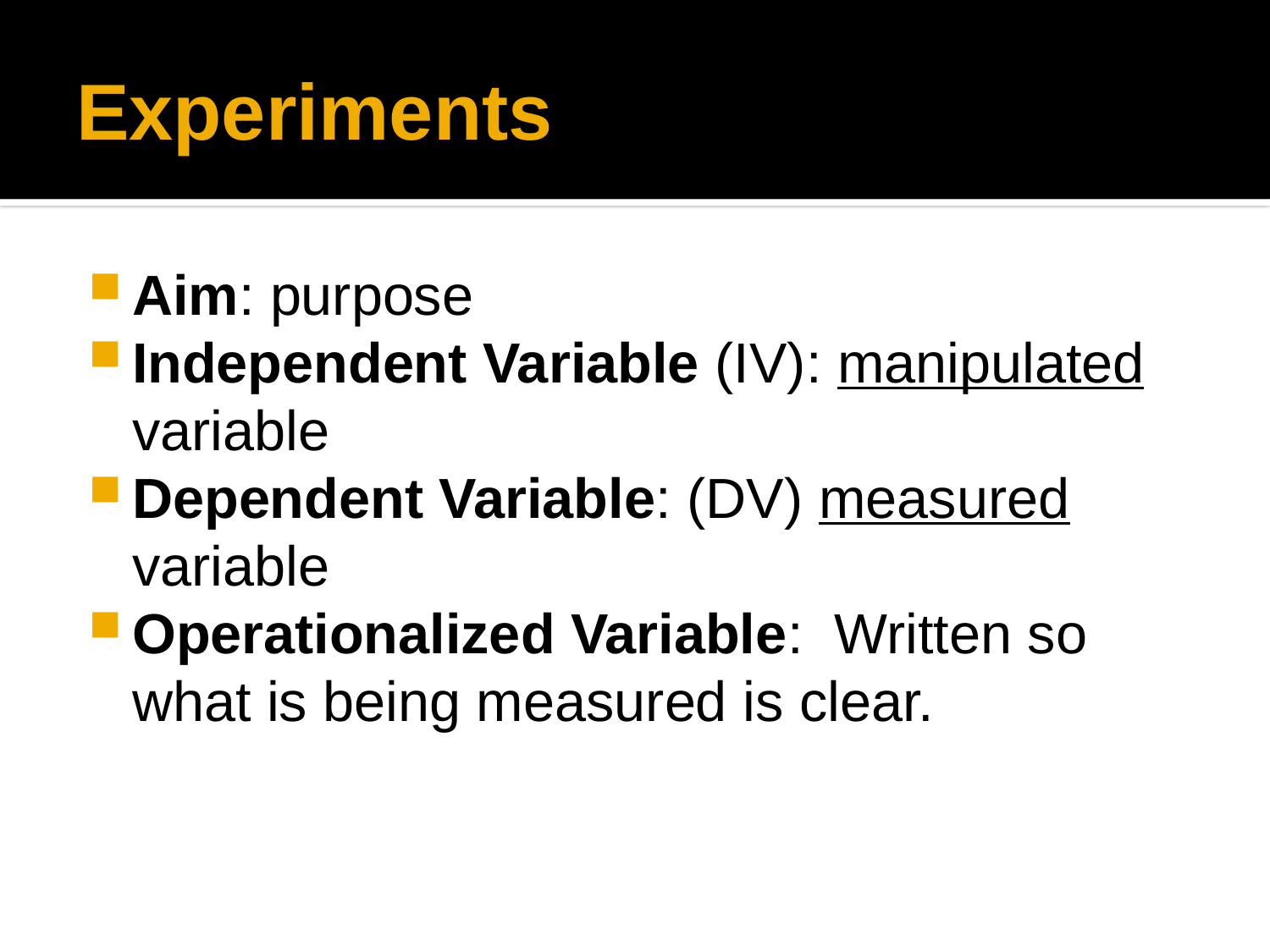

# Experiments
Aim: purpose
Independent Variable (IV): manipulated variable
Dependent Variable: (DV) measured variable
Operationalized Variable:  Written so what is being measured is clear.